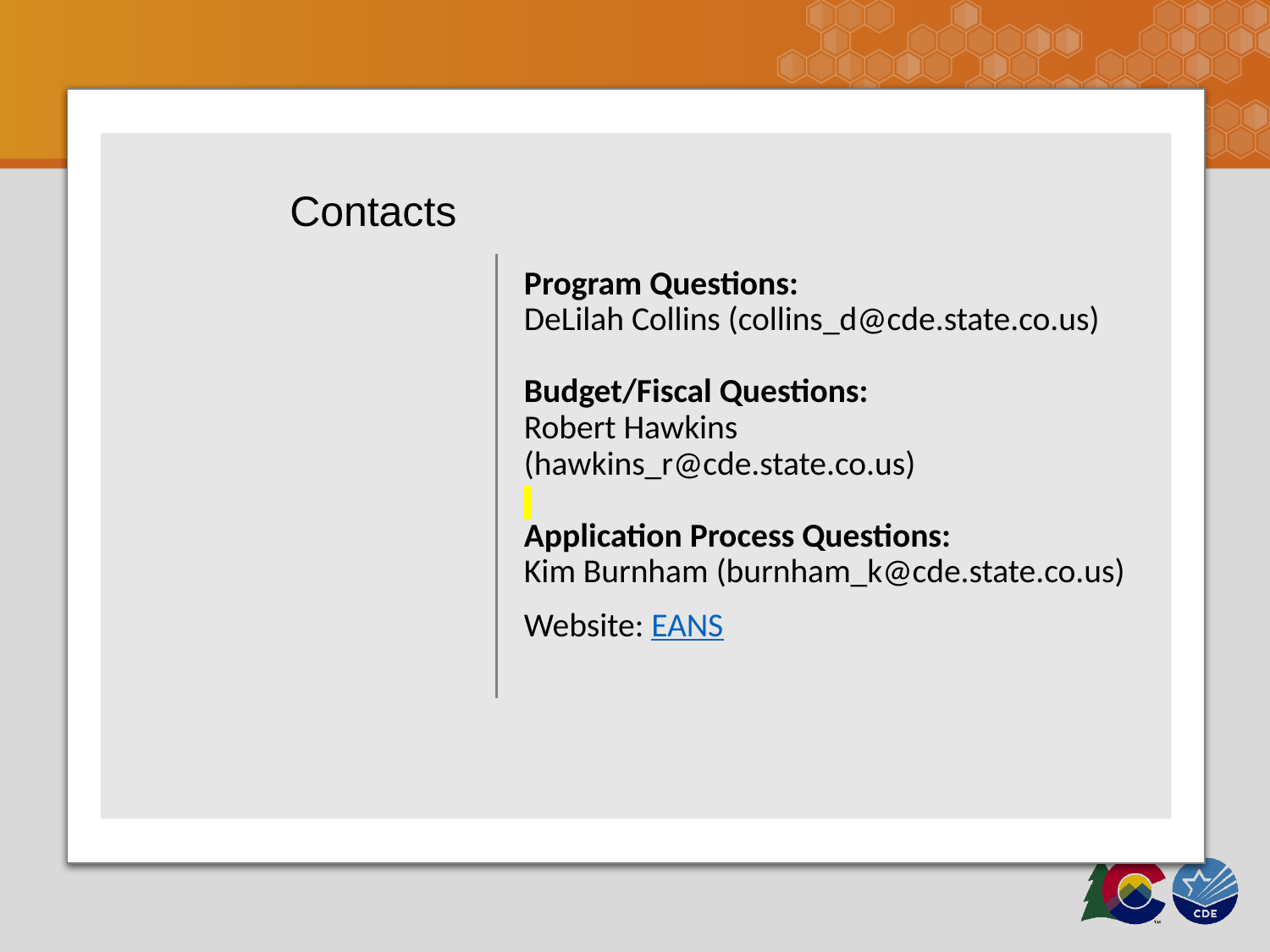

# Contacts
Program Questions:
DeLilah Collins (collins_d@cde.state.co.us)

Budget/Fiscal Questions:
Robert Hawkins (hawkins_r@cde.state.co.us)

Application Process Questions:
Kim Burnham (burnham_k@cde.state.co.us)
Website: EANS